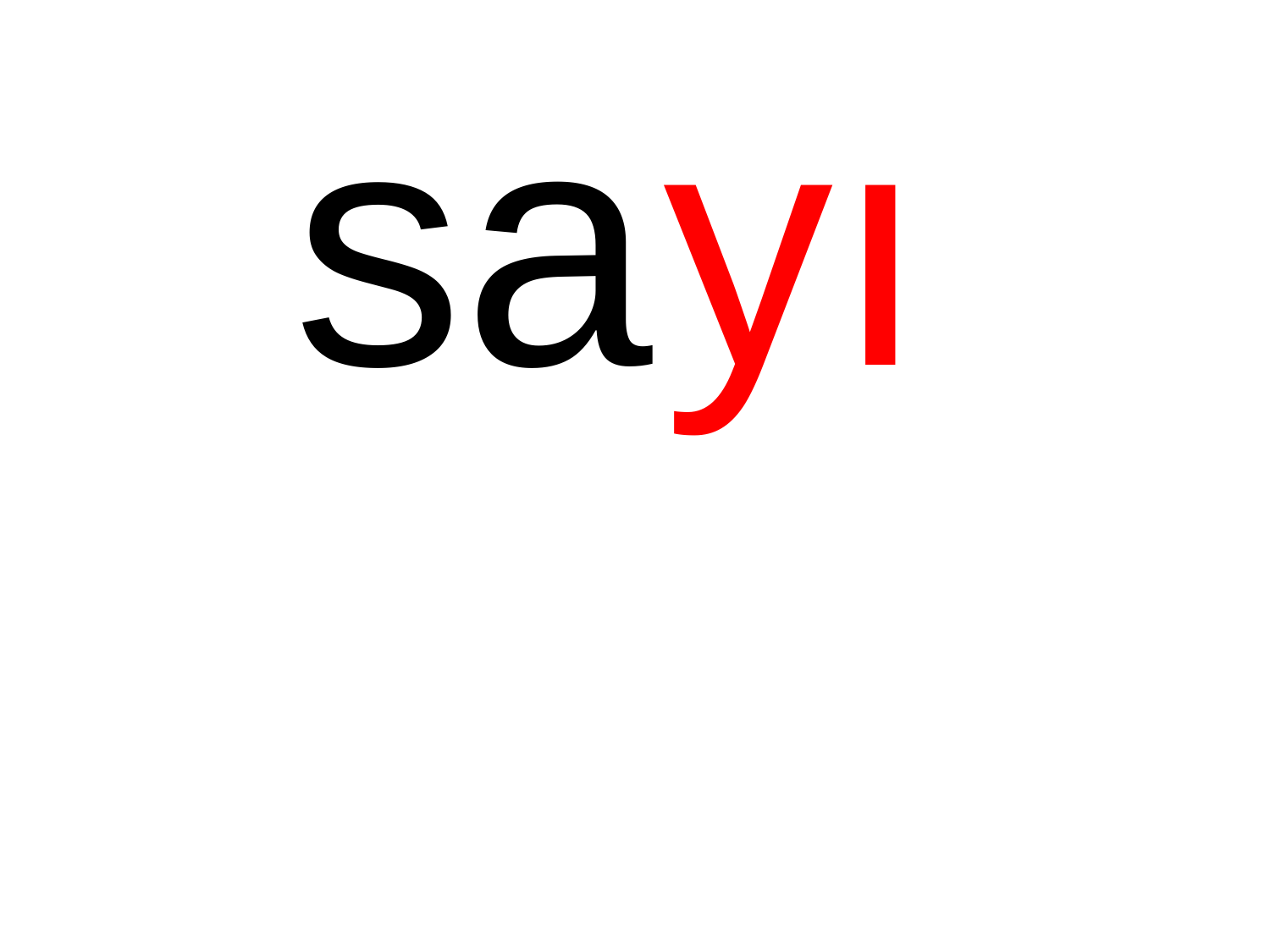

| sa |
| --- |
| yı |
| --- |